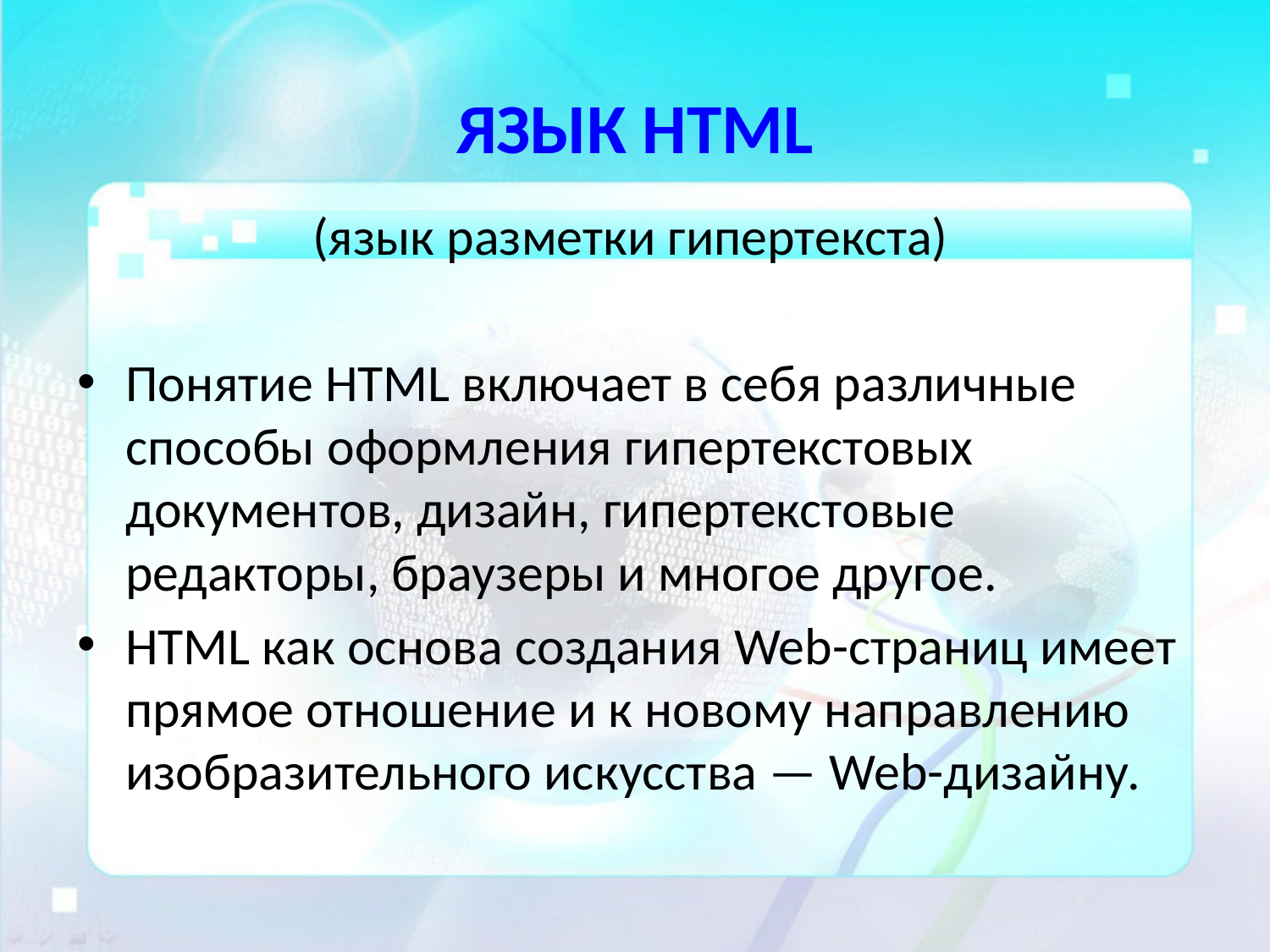

# ЯЗЫК HTML
(язык разметки гипертекста)

Понятие HTML включает в себя различные способы оформления гипертекстовых документов, дизайн, гипертекстовые редакторы, браузеры и многое другое.
HTML как основа создания Web-страниц имеет прямое отношение и к новому направлению изобразительного искусства — Web-дизайну.